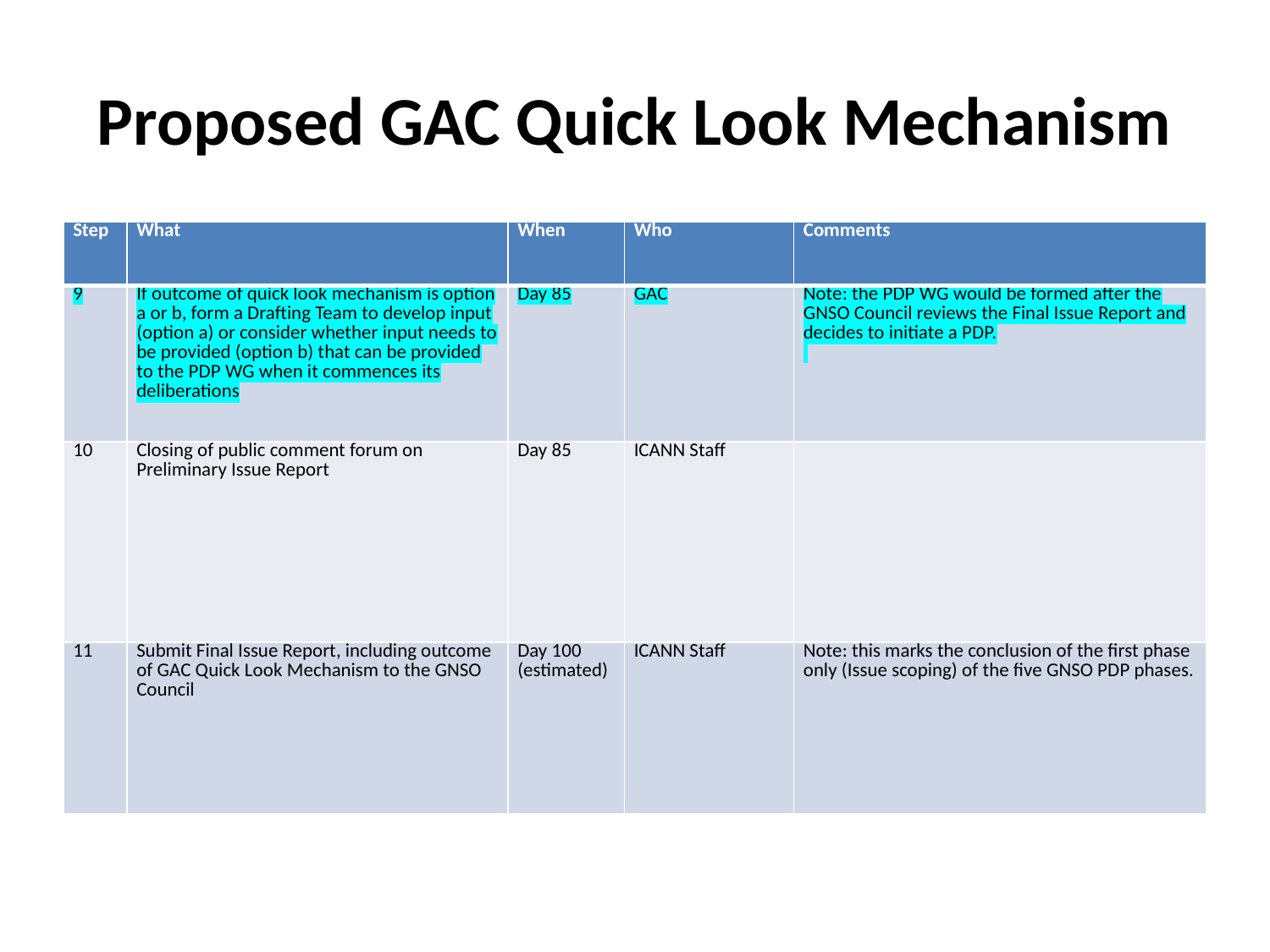

# Proposed GAC Quick Look Mechanism
| Step | What | When | Who | Comments |
| --- | --- | --- | --- | --- |
| 9 | If outcome of quick look mechanism is option a or b, form a Drafting Team to develop input (option a) or consider whether input needs to be provided (option b) that can be provided to the PDP WG when it commences its deliberations | Day 85 | GAC | Note: the PDP WG would be formed after the GNSO Council reviews the Final Issue Report and decides to initiate a PDP. |
| 10 | Closing of public comment forum on Preliminary Issue Report | Day 85 | ICANN Staff |  |
| 11 | Submit Final Issue Report, including outcome of GAC Quick Look Mechanism to the GNSO Council | Day 100 (estimated) | ICANN Staff | Note: this marks the conclusion of the first phase only (Issue scoping) of the five GNSO PDP phases. |